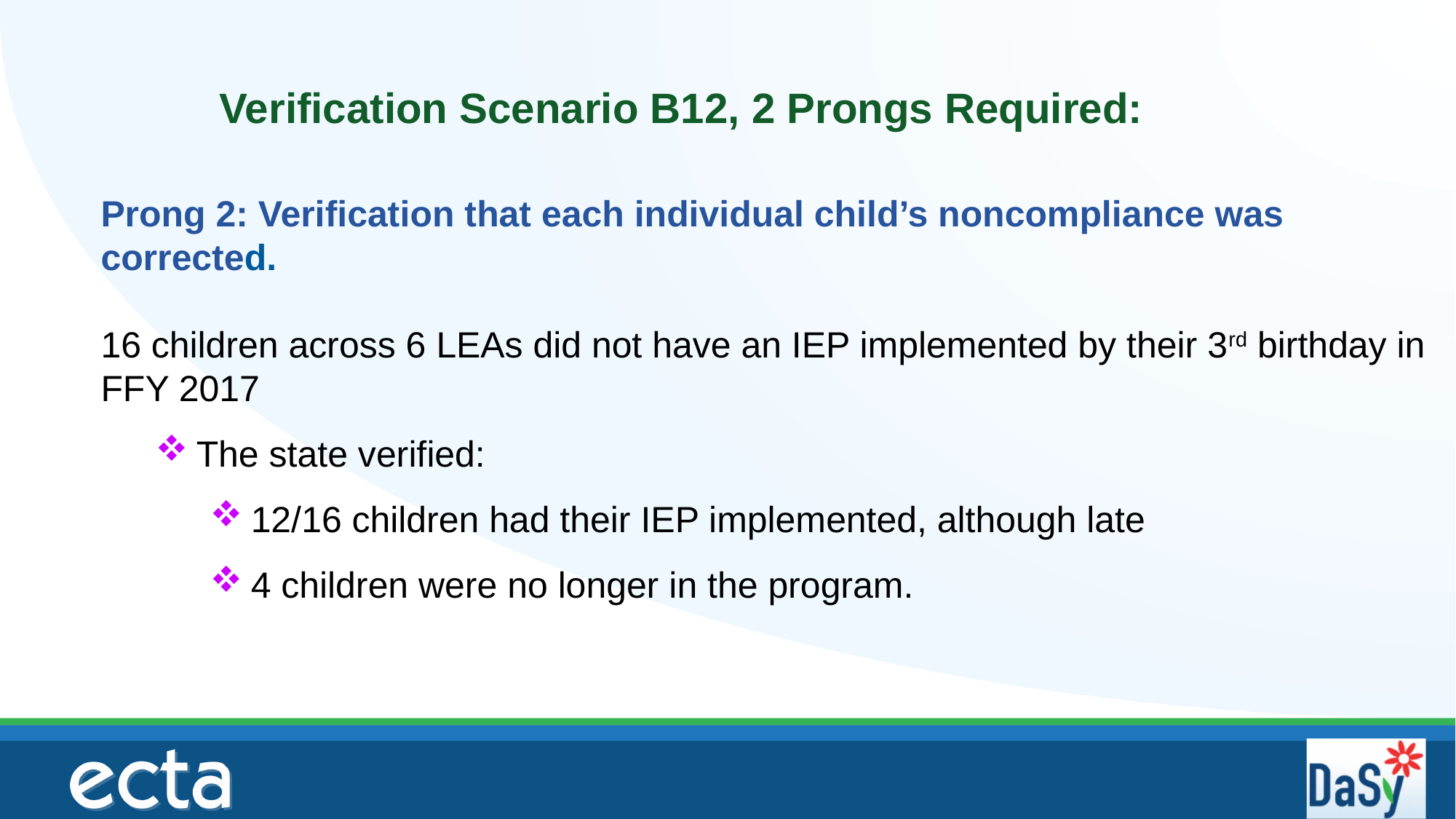

Verification Scenario B12 2 Prongs

          Verification Scenario B12, 2 Prongs Required:

Prong 2: Verification that each individual child’s noncompliance was corrected.

16 children across 6 LEAs did not have an IEP implemented by their 3rd birthday in FFY 2017

The state verified:

12/16 children had their IEP implemented, although late

4 children were no longer in the program.